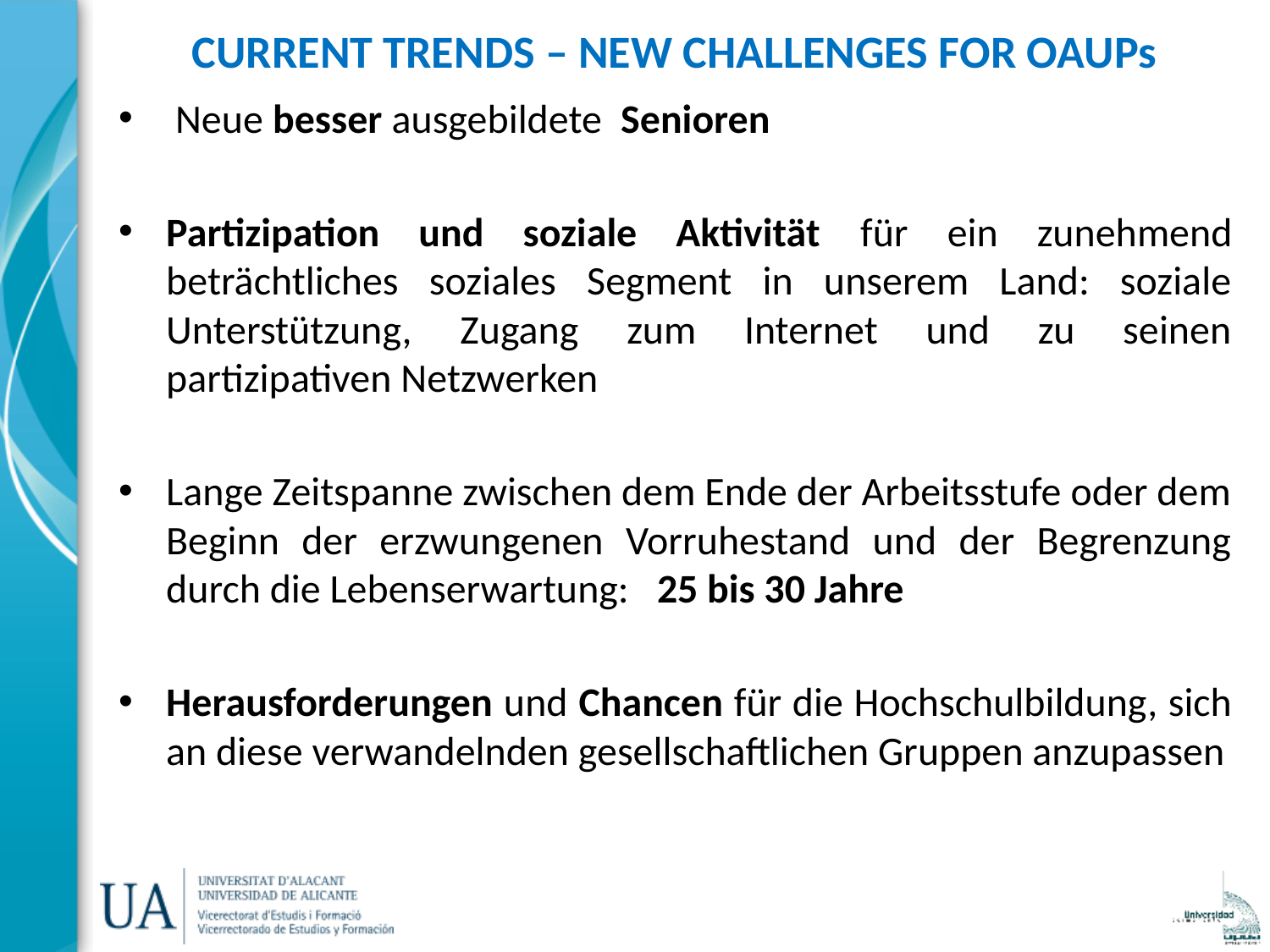

# CURRENT TRENDS – NEW CHALLENGES FOR OAUPs
 Neue besser ausgebildete  Senioren

Partizipation und soziale Aktivität für ein zunehmend beträchtliches soziales Segment in unserem Land: soziale Unterstützung, Zugang zum Internet und zu seinen partizipativen Netzwerken

Lange Zeitspanne zwischen dem Ende der Arbeitsstufe oder dem Beginn der erzwungenen Vorruhestand und der Begrenzung durch die Lebenserwartung:   25 bis 30 Jahre

Herausforderungen und Chancen für die Hochschulbildung, sich an diese verwandelnden gesellschaftlichen Gruppen anzupassen